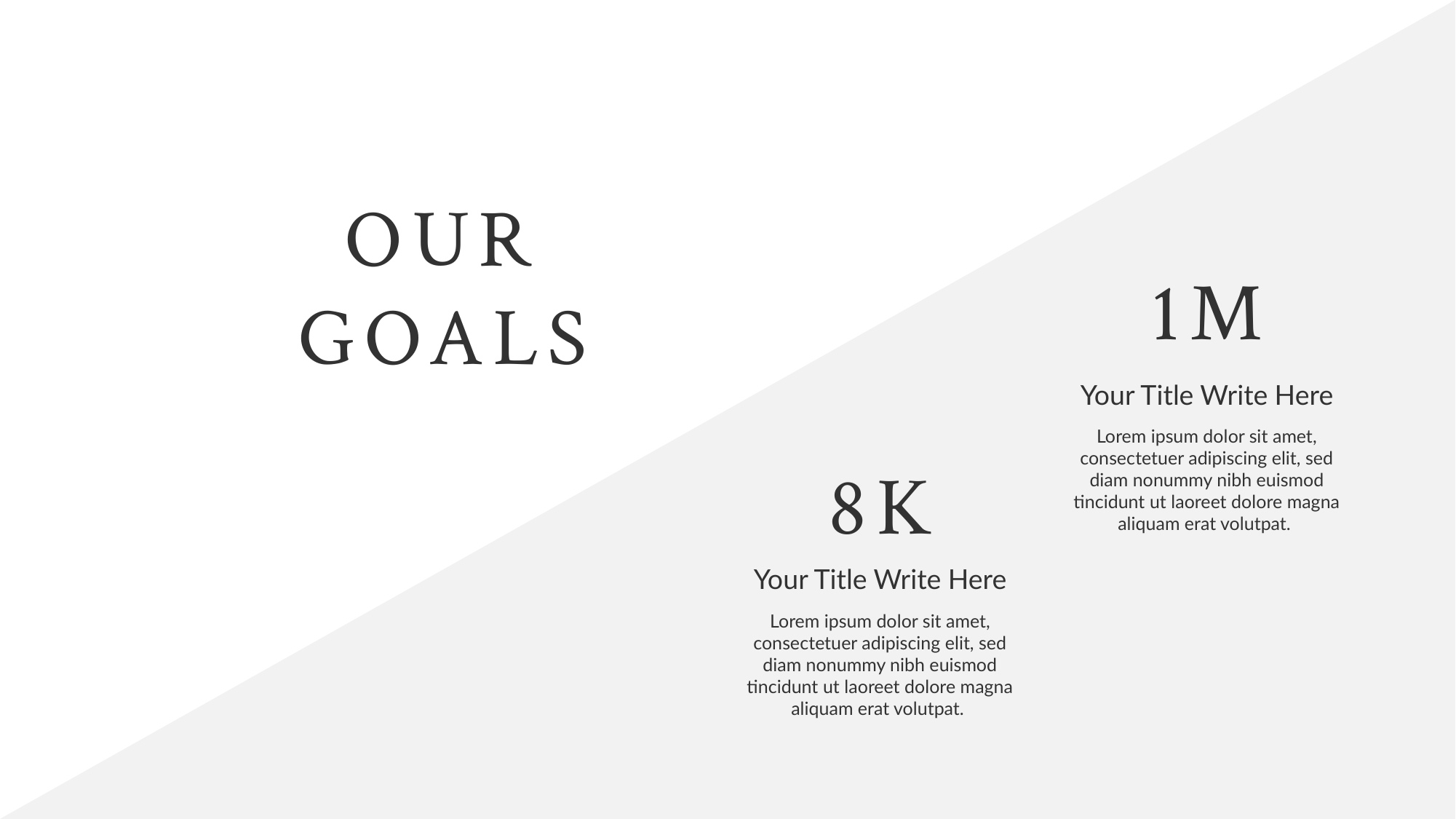

OUR GOALS
1M

Your Title Write Here
Lorem ipsum dolor sit amet, consectetuer adipiscing elit, sed diam nonummy nibh euismod tincidunt ut laoreet dolore magna aliquam erat volutpat.
8K
Your Title Write Here
Lorem ipsum dolor sit amet, consectetuer adipiscing elit, sed diam nonummy nibh euismod tincidunt ut laoreet dolore magna aliquam erat volutpat.